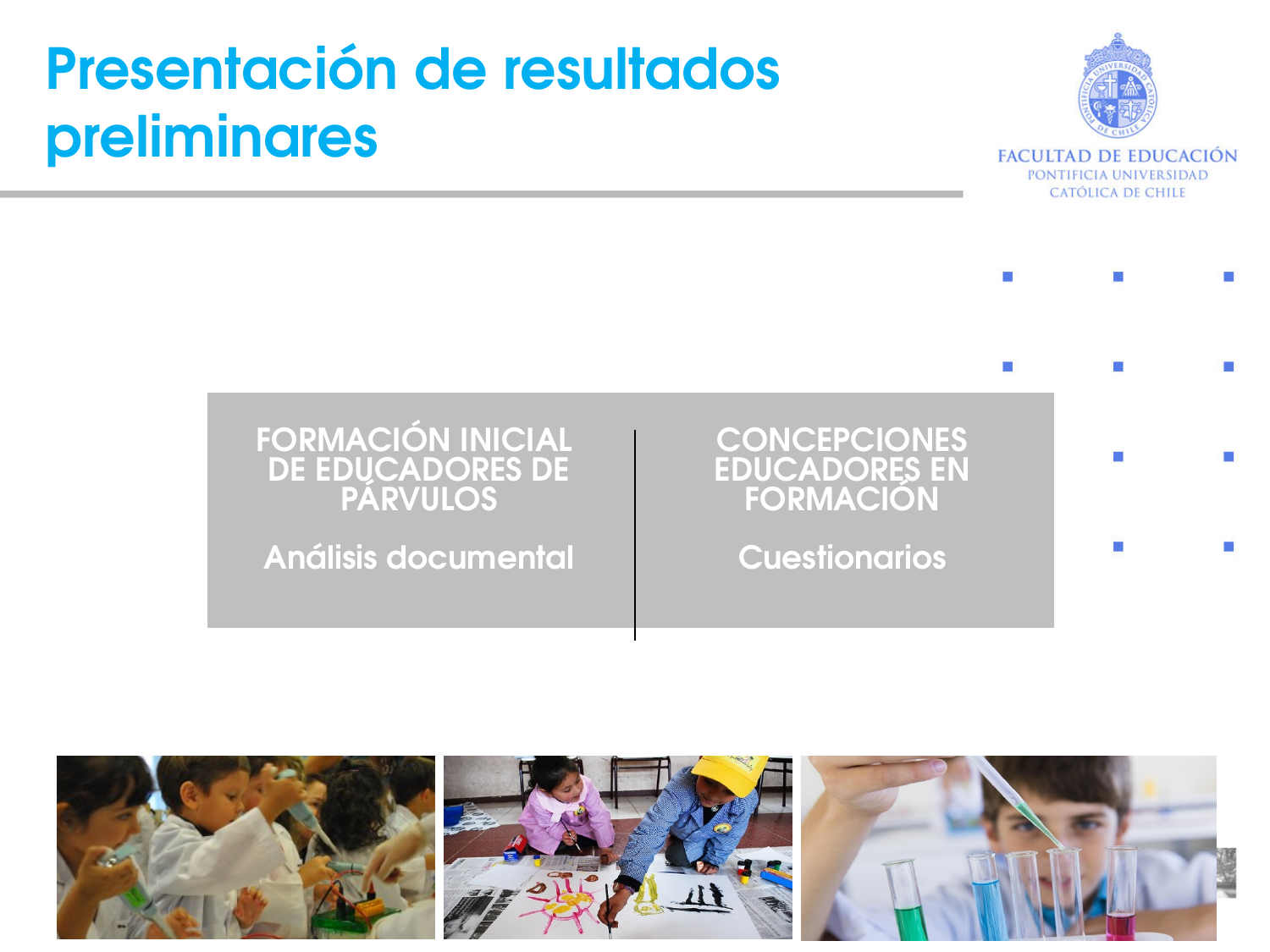

Presentación de resultados preliminares
| FORMACIÓN INICIAL DE EDUCADORES DE PÁRVULOS Análisis documental | CONCEPCIONES EDUCADORES EN FORMACIÓN Cuestionarios |
| --- | --- |